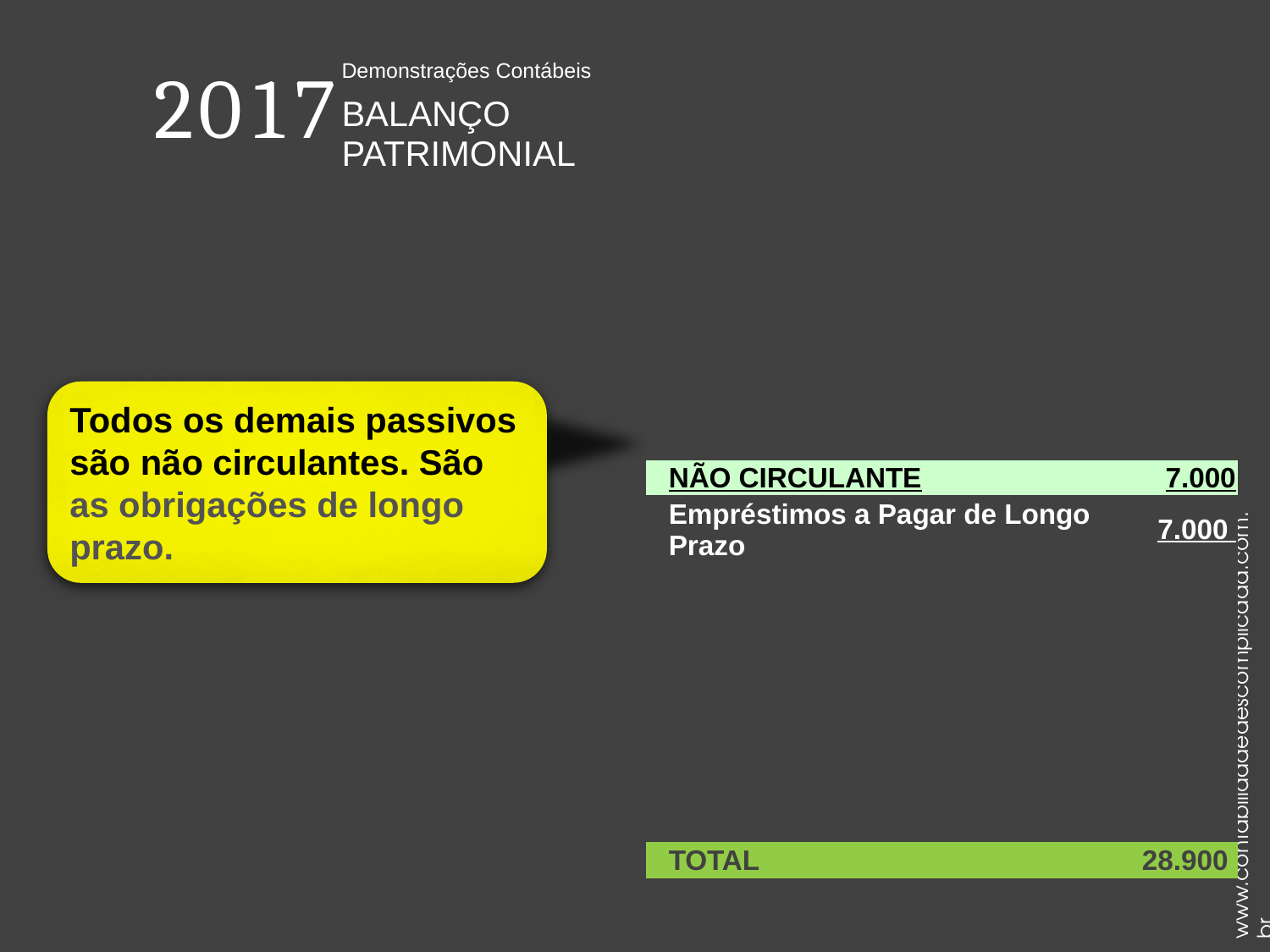

|  |  |  |  |  |
| --- | --- | --- | --- | --- |
|  |  |  |  |  |
|  |  |  |  |  |
| ATIVO | 31.12.16 |  | PASSIVO | 31.12.16 |
| CIRCULANTE | 11.800 |  | CIRCULANTE | 5.700 |
| Disponibilidades | 3.800 |  | Fornecedores | 5.000 |
| Clientes | 5.000 |  | Salários a Pagar | 100 |
| Estoques | 3.000 |  | Dividendos a Pagar | 400 |
|  |  |  | Provisão para Imposto de Renda | 200 |
| NÃO CIRCULANTE | 17.100 |  |  |  |
| Realizável a Longo Prazo. | 4.000 |  | NÃO CIRCULANTE | 7.000 |
| Valores a Receber de Longo Prazo | 4.000 |  | Empréstimos a Pagar de Longo Prazo | 7.000 |
| Investimentos | 2.000 |  |  |  |
| Ações de Outras Empresas | 2.000 |  |  |  |
| Imobilizado | 8.500 |  |  |  |
| Bens de Uso | 10.000 |  |  |  |
| (-) Depreciação Acumulada | (1.500) |  |  |  |
| Intangível | 2.600 |  |  |  |
| Softwares | 3.000 |  |  |  |
| (-) Amortização Acumulada | (400) |  |  |  |
| TOTAL | 28.900 |  | TOTAL | 28.900 |
| 2017 | Demonstrações Contábeis |
| --- | --- |
|  | BALANÇO PATRIMONIAL |
Todos os demais passivos são não circulantes. São as obrigações de longo prazo.